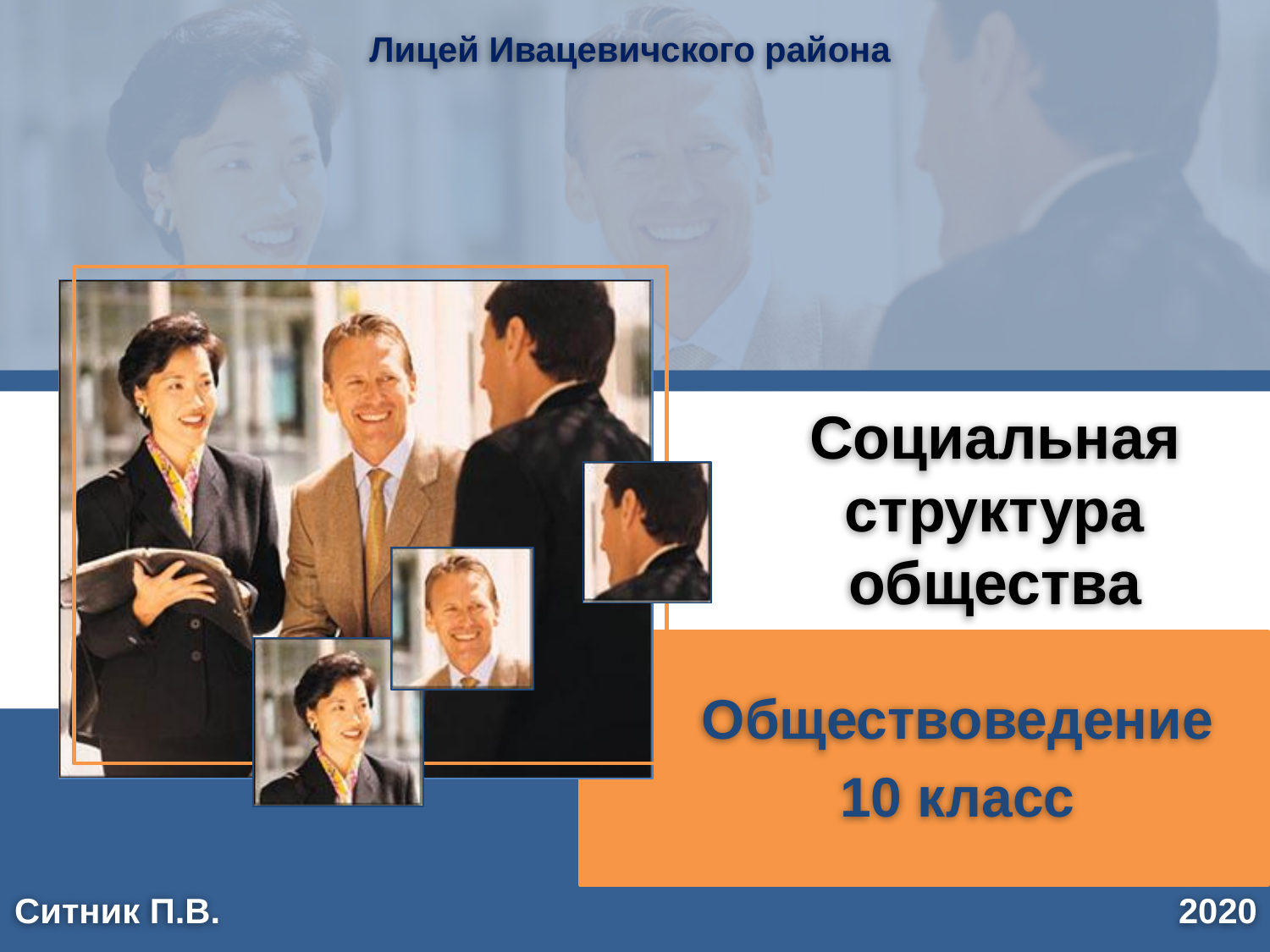

Лицей Ивацевичского района
# Социальная структура общества
Обществоведение
10 класс
2020
Ситник П.В.